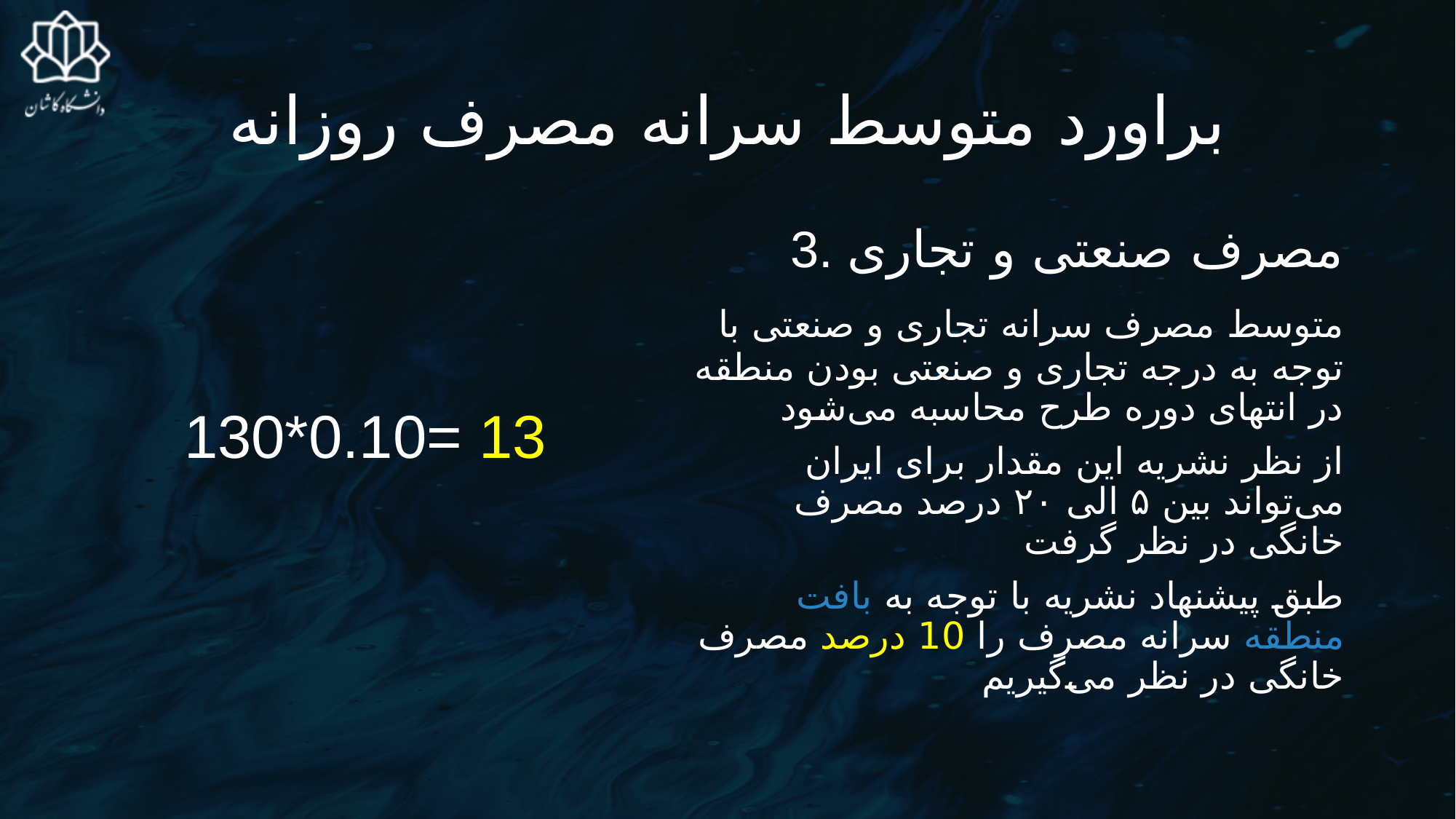

# براورد متوسط سرانه مصرف روزانه
3. مصرف صنعتی و تجاری
 متوسط مصرف سرانه تجاری و صنعتی با توجه به درجه تجاری و صنعتی بودن منطقه در انتهای دوره طرح محاسبه می‌شود
از نظر نشریه این مقدار برای ایران می‌تواند بین ۵ الی ۲۰ درصد مصرف خانگی در نظر گرفت
 طبق پیشنهاد نشریه با توجه به بافت منطقه سرانه مصرف را 10 درصد مصرف خانگی در نظر می‌گیریم
130*0.10= 13